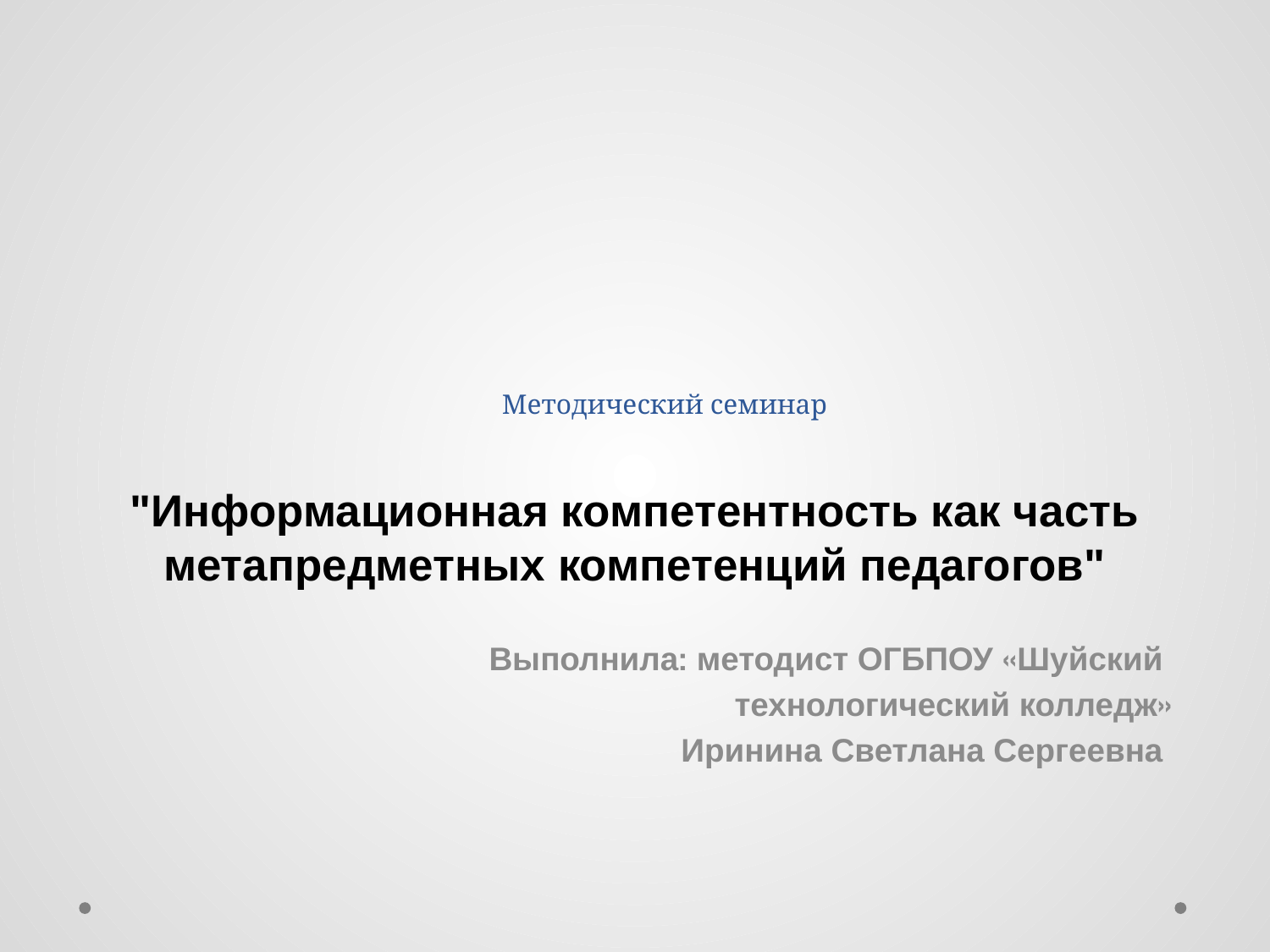

# Методический семинар
"Информационная компетентность как часть метапредметных компетенций педагогов"
Выполнила: методист ОГБПОУ «Шуйский
технологический колледж»
Иринина Светлана Сергеевна